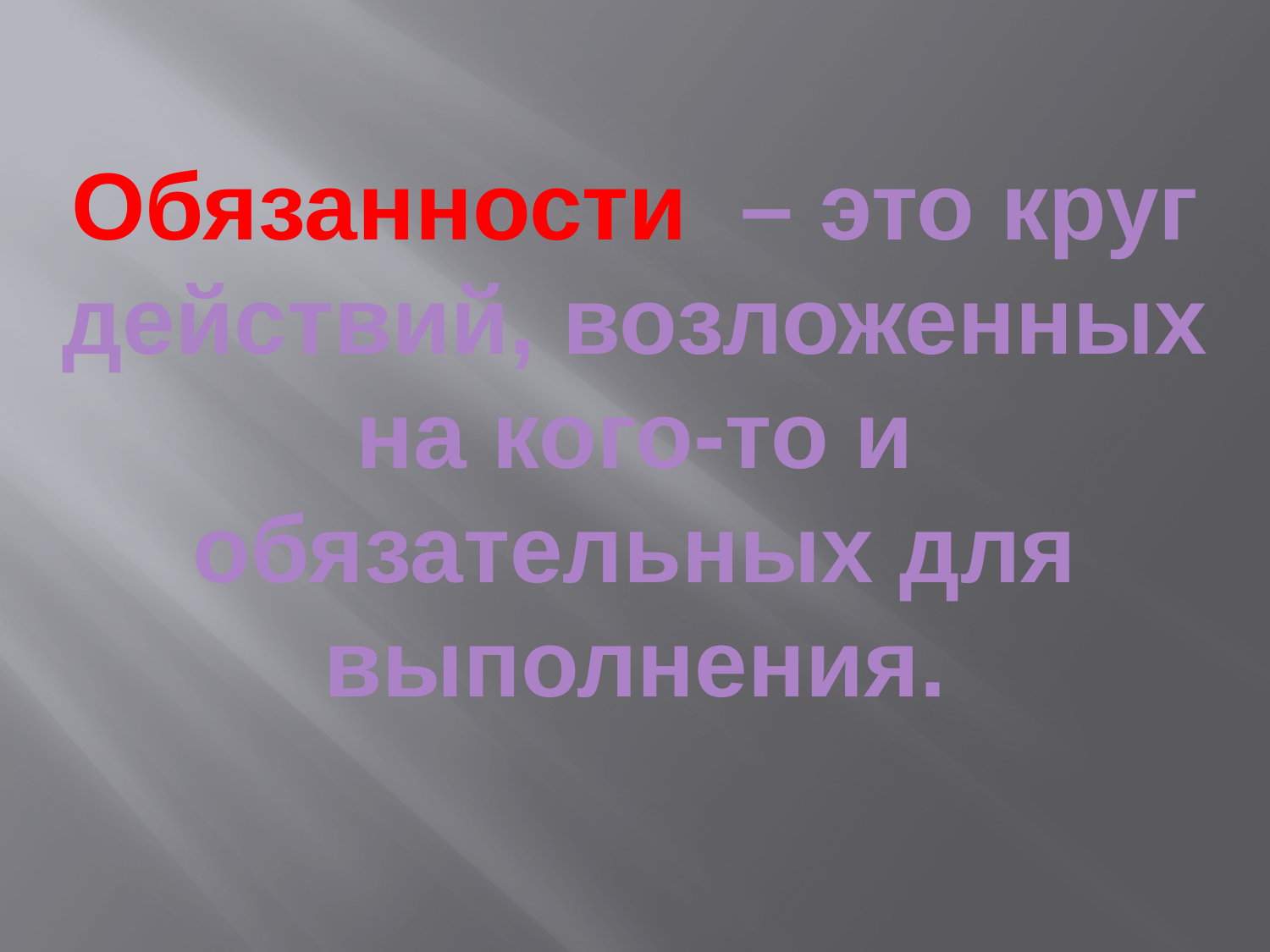

Обязанности  – это круг действий, возложенных на кого-то и обязательных для выполнения.